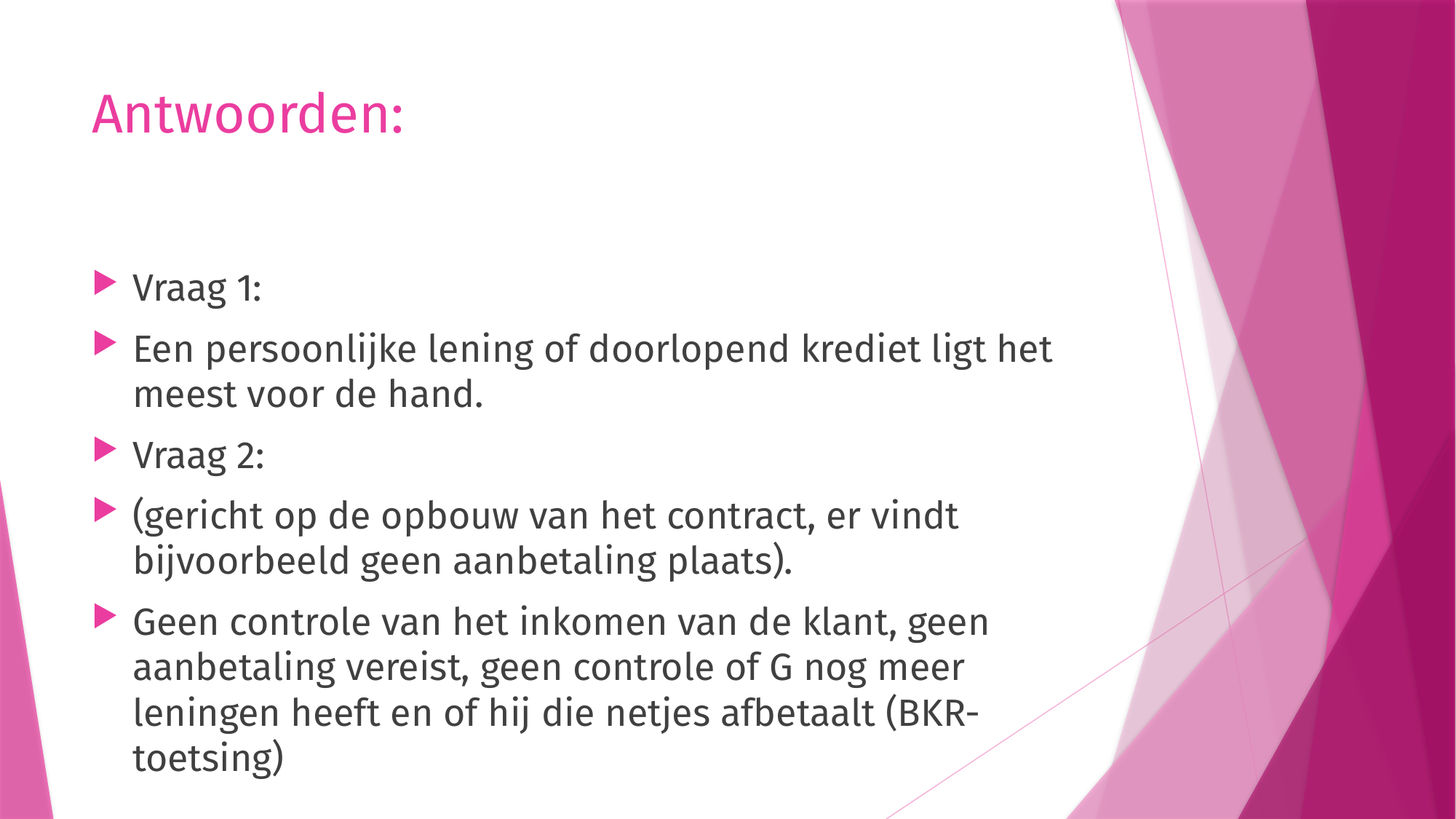

# Antwoorden:
Vraag 1:
Een persoonlijke lening of doorlopend krediet ligt het meest voor de hand.
Vraag 2:
(gericht op de opbouw van het contract, er vindt bijvoorbeeld geen aanbetaling plaats).
Geen controle van het inkomen van de klant, geen aanbetaling vereist, geen controle of G nog meer leningen heeft en of hij die netjes afbetaalt (BKR-toetsing)